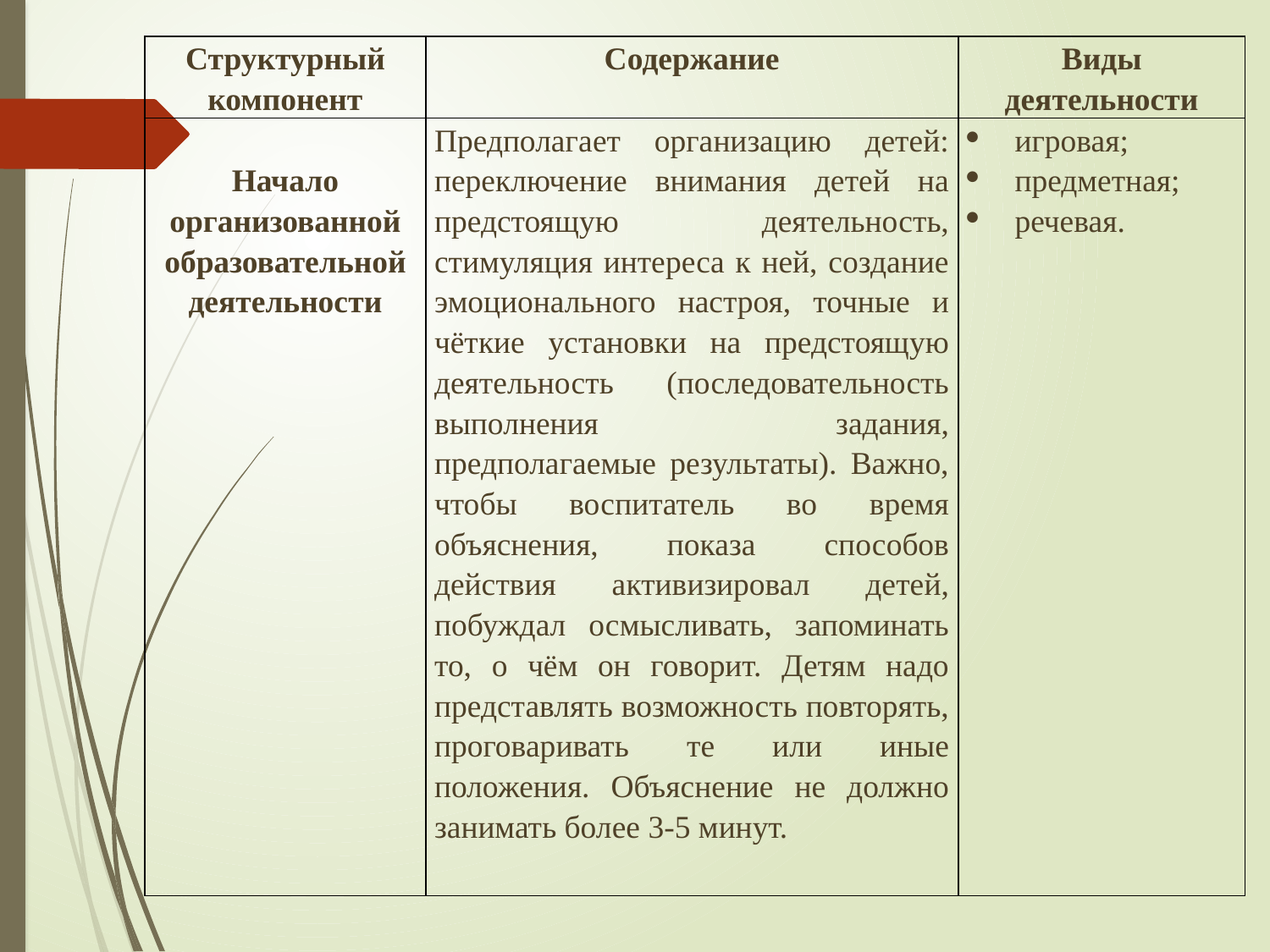

| Структурный компонент | Содержание | Виды деятельности |
| --- | --- | --- |
| Начало организованной образовательной деятельности | Предполагает организацию детей: переключение внимания детей на предстоящую деятельность, стимуляция интереса к ней, создание эмоционального настроя, точные и чёткие установки на предстоящую деятельность (последовательность выполнения задания, предполагаемые результаты). Важно, чтобы воспитатель во время объяснения, показа способов действия активизировал детей, побуждал осмысливать, запоминать то, о чём он говорит. Детям надо представлять возможность повторять, проговаривать те или иные положения. Объяснение не должно занимать более 3-5 минут. | игровая; предметная; речевая. |